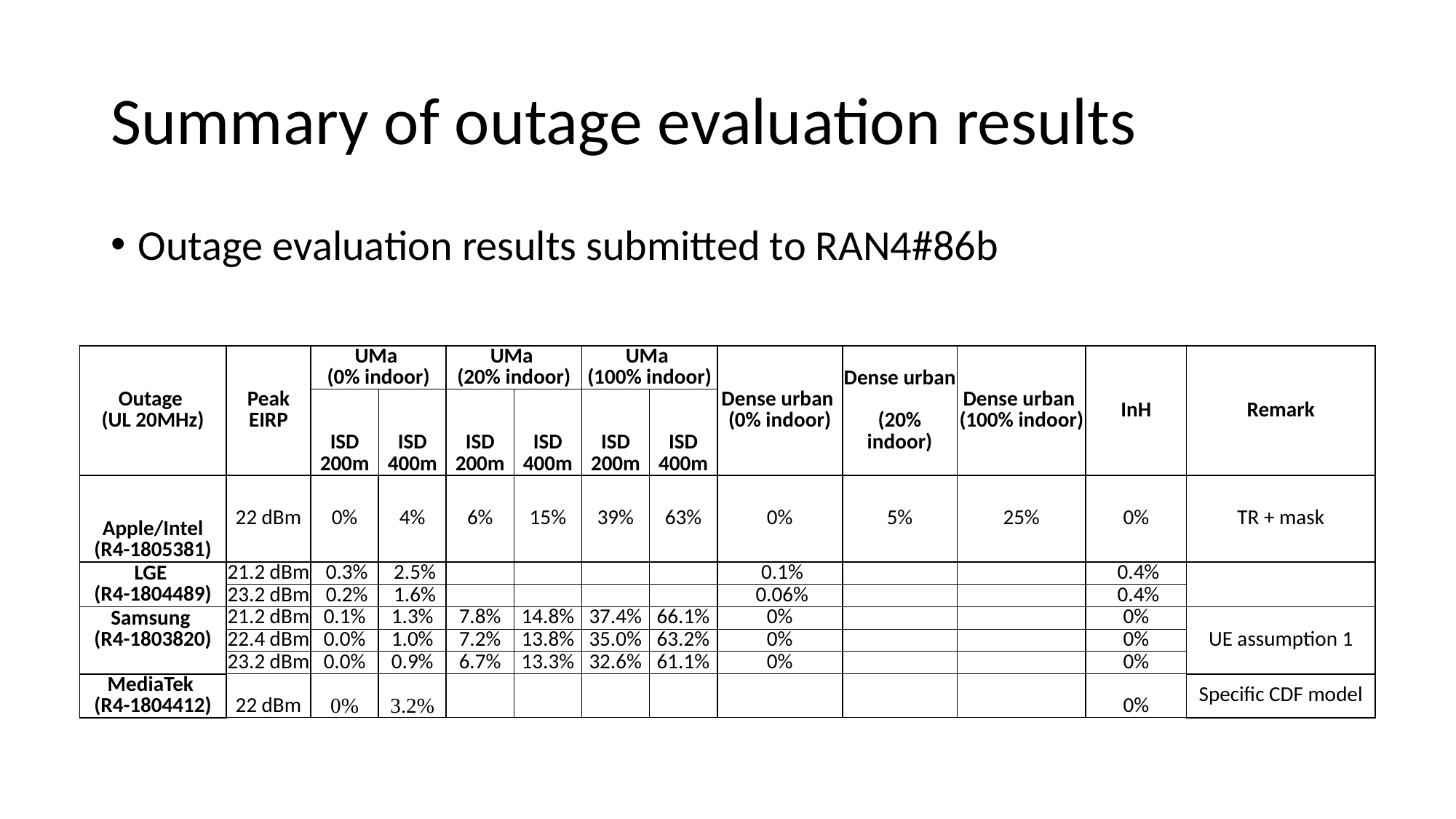

# Summary of outage evaluation results
Outage evaluation results submitted to RAN4#86b
| Outage (UL 20MHz) | Peak EIRP | UMa (0% indoor) |  | UMa (20% indoor) |  | UMa (100% indoor) |  | Dense urban (0% indoor) | Dense urban (20% indoor) | Dense urban (100% indoor) | InH | Remark |
| --- | --- | --- | --- | --- | --- | --- | --- | --- | --- | --- | --- | --- |
|  |  | ISD 200m | ISD 400m | ISD 200m | ISD 400m | ISD 200m | ISD 400m |  |  |  |  |  |
| Apple/Intel (R4-1805381) | 22 dBm | 0% | 4% | 6% | 15% | 39% | 63% | 0% | 5% | 25% | 0% | TR + mask |
| LGE (R4-1804489) | 21.2 dBm | 0.3% | 2.5% |  |  |  |  | 0.1% |  |  | 0.4% |  |
|  | 23.2 dBm | 0.2% | 1.6% |  |  |  |  | 0.06% |  |  | 0.4% |  |
| Samsung (R4-1803820) | 21.2 dBm | 0.1% | 1.3% | 7.8% | 14.8% | 37.4% | 66.1% | 0% |  |  | 0% | UE assumption 1 |
|  | 22.4 dBm | 0.0% | 1.0% | 7.2% | 13.8% | 35.0% | 63.2% | 0% |  |  | 0% |  |
|  | 23.2 dBm | 0.0% | 0.9% | 6.7% | 13.3% | 32.6% | 61.1% | 0% |  |  | 0% |  |
| MediaTek (R4-1804412) | 22 dBm | 0% | 3.2% |  |  |  |  |  |  |  | 0% | Specific CDF model |